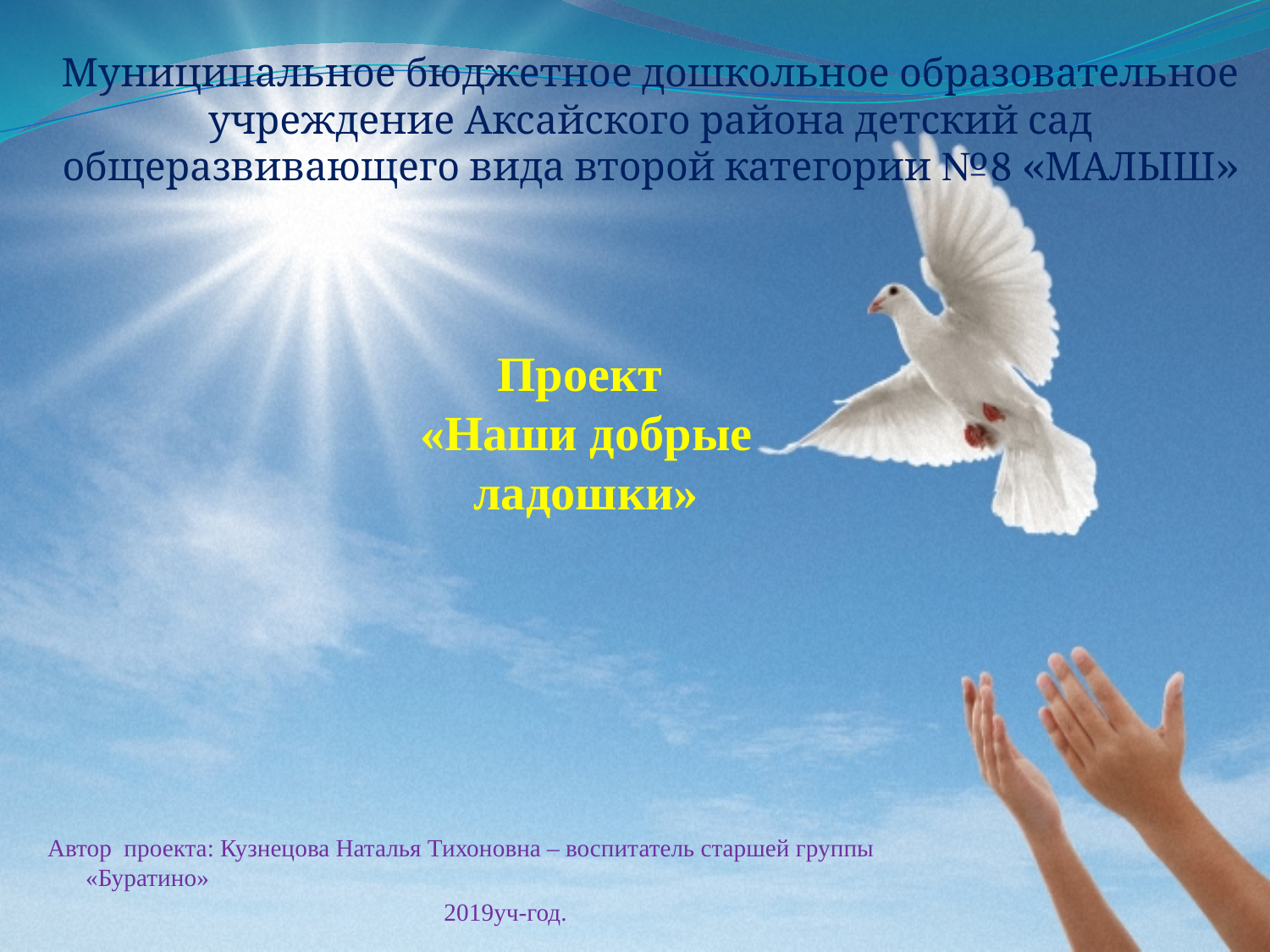

Муниципальное бюджетное дошкольное образовательное учреждение Аксайского района детский сад общеразвивающего вида второй категории №8 «МАЛЫШ»
Проект
«Наши добрые ладошки»
Автор  проекта: Кузнецова Наталья Тихоновна – воспитатель старшей группы «Буратино»
2019уч-год.